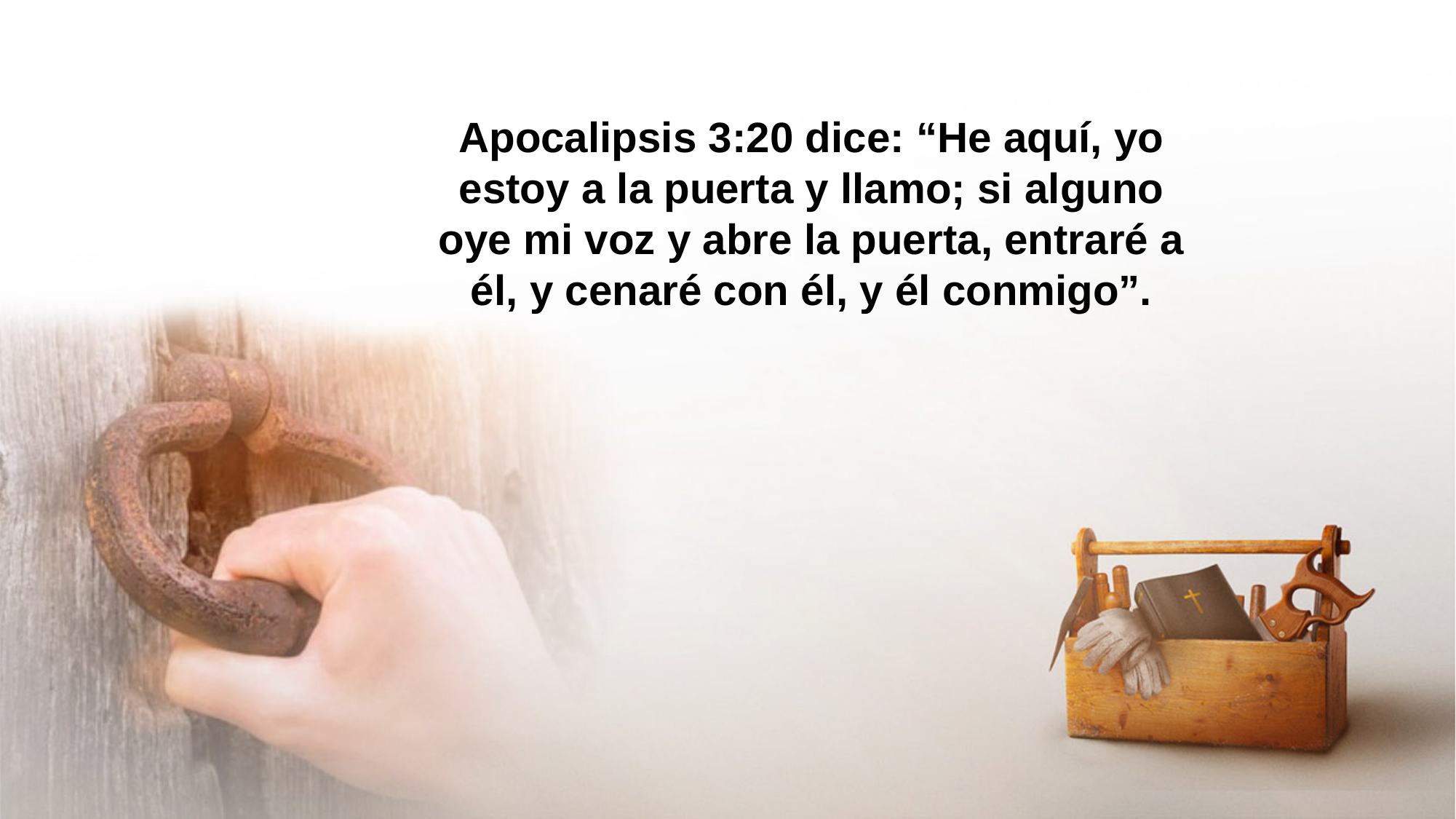

Apocalipsis 3:20 dice: “He aquí, yo estoy a la puerta y llamo; si alguno oye mi voz y abre la puerta, entraré a él, y cenaré con él, y él conmigo”.